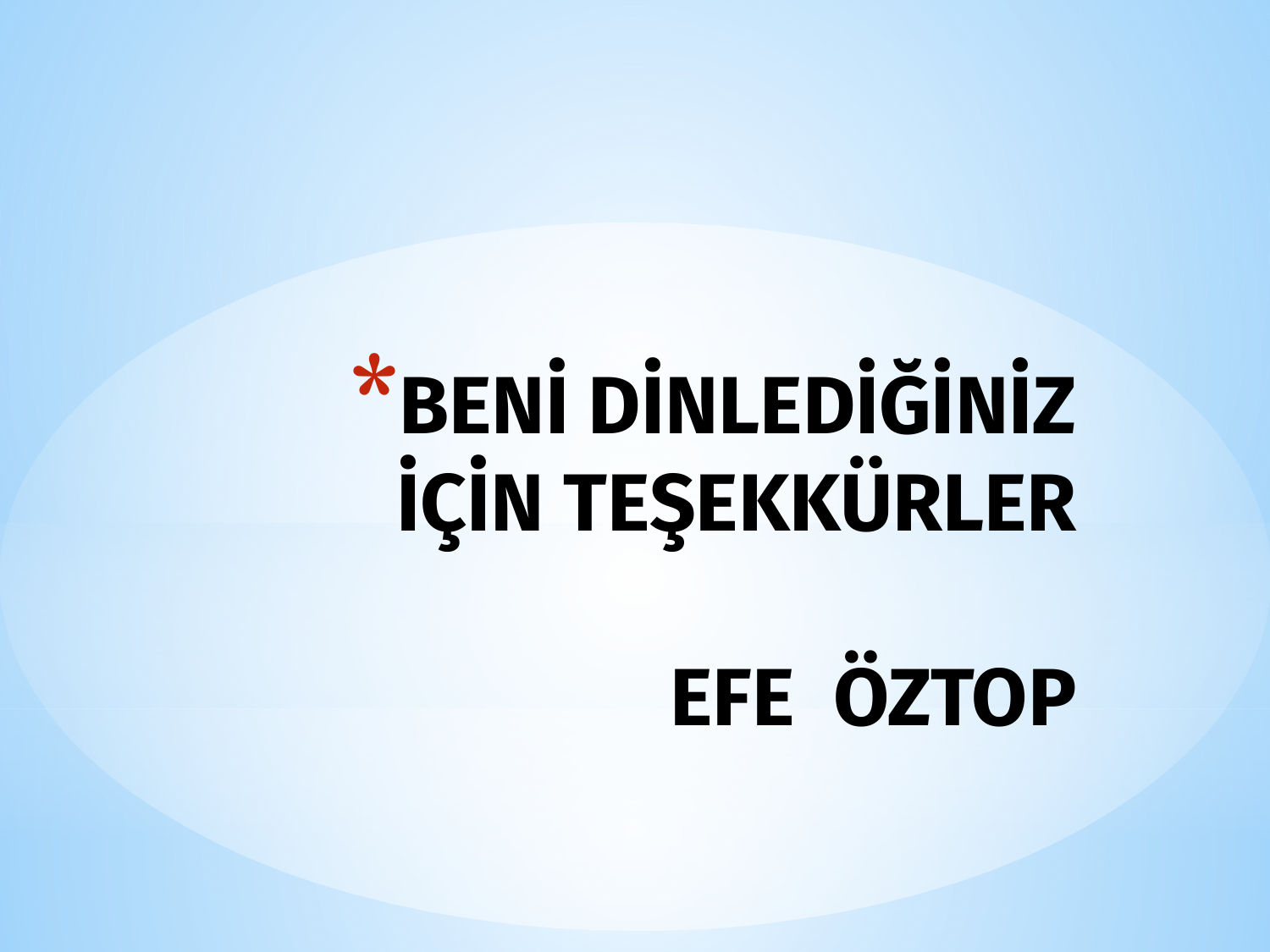

# BENİ DİNLEDİĞİNİZ İÇİN TEŞEKKÜRLER EFE  ÖZTOP